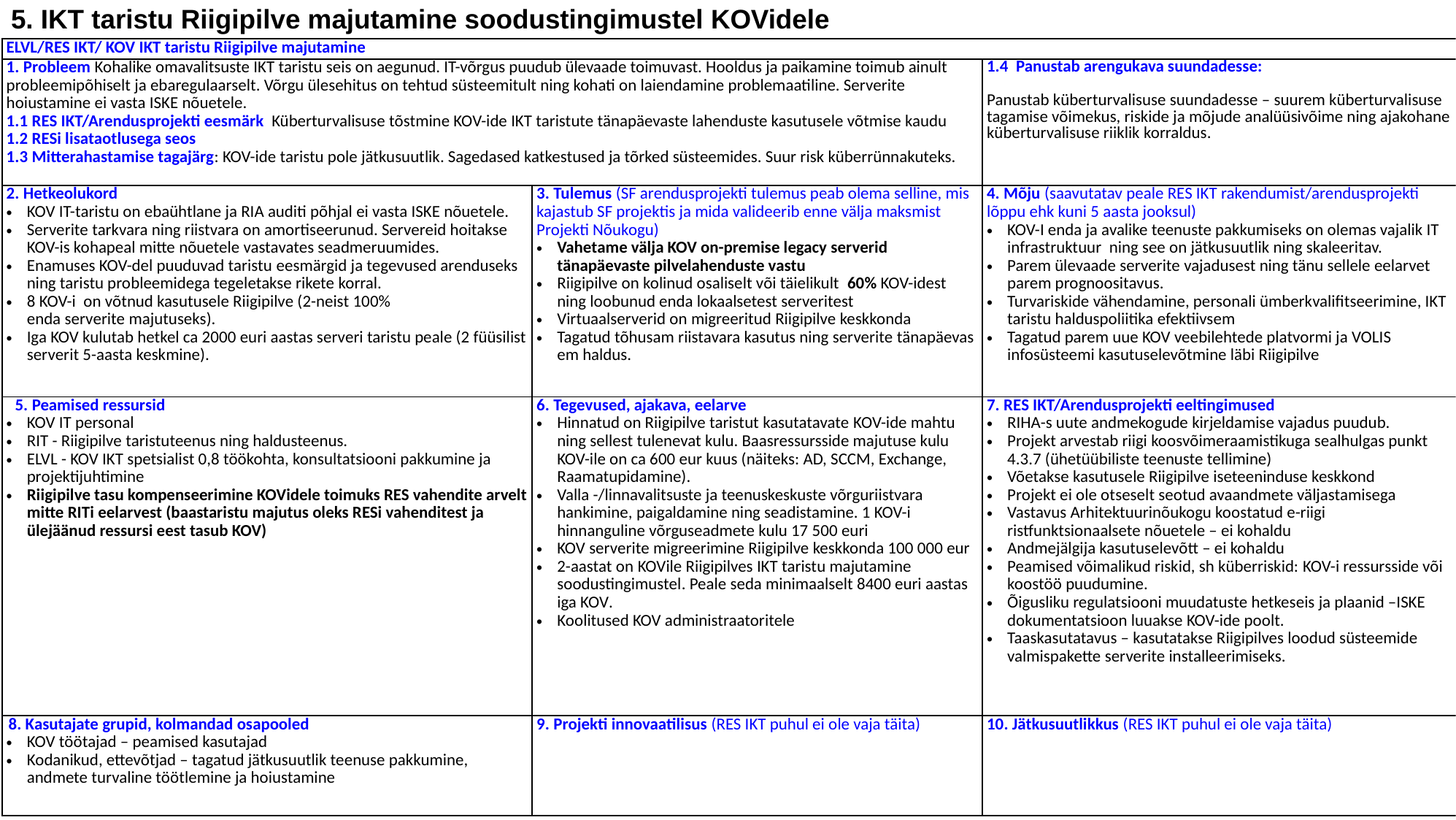

# 5. IKT taristu Riigipilve majutamine soodustingimustel KOVidele
| ELVL/RES IKT/ KOV IKT taristu Riigipilve majutamine |  |  |
| --- | --- | --- |
| 1. Probleem Kohalike omavalitsuste IKT taristu seis on aegunud. IT-võrgus puudub ülevaade toimuvast. Hooldus ja paikamine toimub ainult probleemipõhiselt ja ebaregulaarselt. Võrgu ülesehitus on tehtud süsteemitult ning kohati on laiendamine problemaatiline. Serverite hoiustamine ei vasta ISKE nõuetele. 1.1 RES IKT/Arendusprojekti eesmärk Küberturvalisuse tõstmine KOV-ide IKT taristute tänapäevaste lahenduste kasutusele võtmise kaudu 1.2 RESi lisataotlusega seos 1.3 Mitterahastamise tagajärg: KOV-ide taristu pole jätkusuutlik. Sagedased katkestused ja tõrked süsteemides. Suur risk küberrünnakuteks. |  | 1.4 Panustab arengukava suundadesse: Panustab küberturvalisuse suundadesse – suurem küberturvalisuse tagamise võimekus, riskide ja mõjude analüüsivõime ning ajakohane küberturvalisuse riiklik korraldus. |
| 2. Hetkeolukord KOV IT-taristu on ebaühtlane ja RIA auditi põhjal ei vasta ISKE nõuetele. Serverite tarkvara ning riistvara on amortiseerunud. Servereid hoitakse KOV-is kohapeal mitte nõuetele vastavates seadmeruumides. Enamuses KOV-del puuduvad taristu eesmärgid ja tegevused arenduseks ning taristu probleemidega tegeletakse rikete korral. 8 KOV-i  on võtnud kasutusele Riigipilve (2-neist 100% enda serverite majutuseks). Iga KOV kulutab hetkel ca 2000 euri aastas serveri taristu peale (2 füüsilist serverit 5-aasta keskmine). | 3. Tulemus (SF arendusprojekti tulemus peab olema selline, mis kajastub SF projektis ja mida valideerib enne välja maksmist Projekti Nõukogu) Vahetame välja KOV on-premise legacy serverid tänapäevaste pilvelahenduste vastu Riigipilve on kolinud osaliselt või täielikult  60% KOV-idest ning loobunud enda lokaalsetest serveritest Virtuaalserverid on migreeritud Riigipilve keskkonda  Tagatud tõhusam riistavara kasutus ning serverite tänapäevasem haldus. | 4. Mõju (saavutatav peale RES IKT rakendumist/arendusprojekti lõppu ehk kuni 5 aasta jooksul) KOV-I enda ja avalike teenuste pakkumiseks on olemas vajalik IT infrastruktuur  ning see on jätkusuutlik ning skaleeritav. Parem ülevaade serverite vajadusest ning tänu sellele eelarvet parem prognoositavus. Turvariskide vähendamine, personali ümberkvalifitseerimine, IKT taristu halduspoliitika efektiivsem Tagatud parem uue KOV veebilehtede platvormi ja VOLIS infosüsteemi kasutuselevõtmine läbi Riigipilve |
| 5. Peamised ressursid KOV IT personal RIT - Riigipilve taristuteenus ning haldusteenus.  ELVL - KOV IKT spetsialist 0,8 töökohta, konsultatsiooni pakkumine ja projektijuhtimine Riigipilve tasu kompenseerimine KOVidele toimuks RES vahendite arvelt mitte RITi eelarvest (baastaristu majutus oleks RESi vahenditest ja ülejäänud ressursi eest tasub KOV) | 6. Tegevused, ajakava, eelarve Hinnatud on Riigipilve taristut kasutatavate KOV-ide mahtu ning sellest tulenevat kulu. Baasressursside majutuse kulu KOV-ile on ca 600 eur kuus (näiteks: AD, SCCM, Exchange, Raamatupidamine).  Valla -/linnavalitsuste ja teenuskeskuste võrguriistvara hankimine, paigaldamine ning seadistamine. 1 KOV-i hinnanguline võrguseadmete kulu 17 500 euri KOV serverite migreerimine Riigipilve keskkonda 100 000 eur 2-aastat on KOVile Riigipilves IKT taristu majutamine soodustingimustel. Peale seda minimaalselt 8400 euri aastas iga KOV. Koolitused KOV administraatoritele | 7. RES IKT/Arendusprojekti eeltingimused RIHA-s uute andmekogude kirjeldamise vajadus puudub. Projekt arvestab riigi koosvõimeraamistikuga sealhulgas punkt 4.3.7 (ühetüübiliste teenuste tellimine) Võetakse kasutusele Riigipilve iseteeninduse keskkond Projekt ei ole otseselt seotud avaandmete väljastamisega Vastavus Arhitektuurinõukogu koostatud e-riigi ristfunktsionaalsete nõuetele – ei kohaldu Andmejälgija kasutuselevõtt – ei kohaldu Peamised võimalikud riskid, sh küberriskid: KOV-i ressursside või koostöö puudumine. Õigusliku regulatsiooni muudatuste hetkeseis ja plaanid –ISKE dokumentatsioon luuakse KOV-ide poolt. Taaskasutatavus – kasutatakse Riigipilves loodud süsteemide valmispakette serverite installeerimiseks. |
| 8. Kasutajate grupid, kolmandad osapooled KOV töötajad – peamised kasutajad Kodanikud, ettevõtjad – tagatud jätkusuutlik teenuse pakkumine, andmete turvaline töötlemine ja hoiustamine | 9. Projekti innovaatilisus (RES IKT puhul ei ole vaja täita) | 10. Jätkusuutlikkus (RES IKT puhul ei ole vaja täita) |